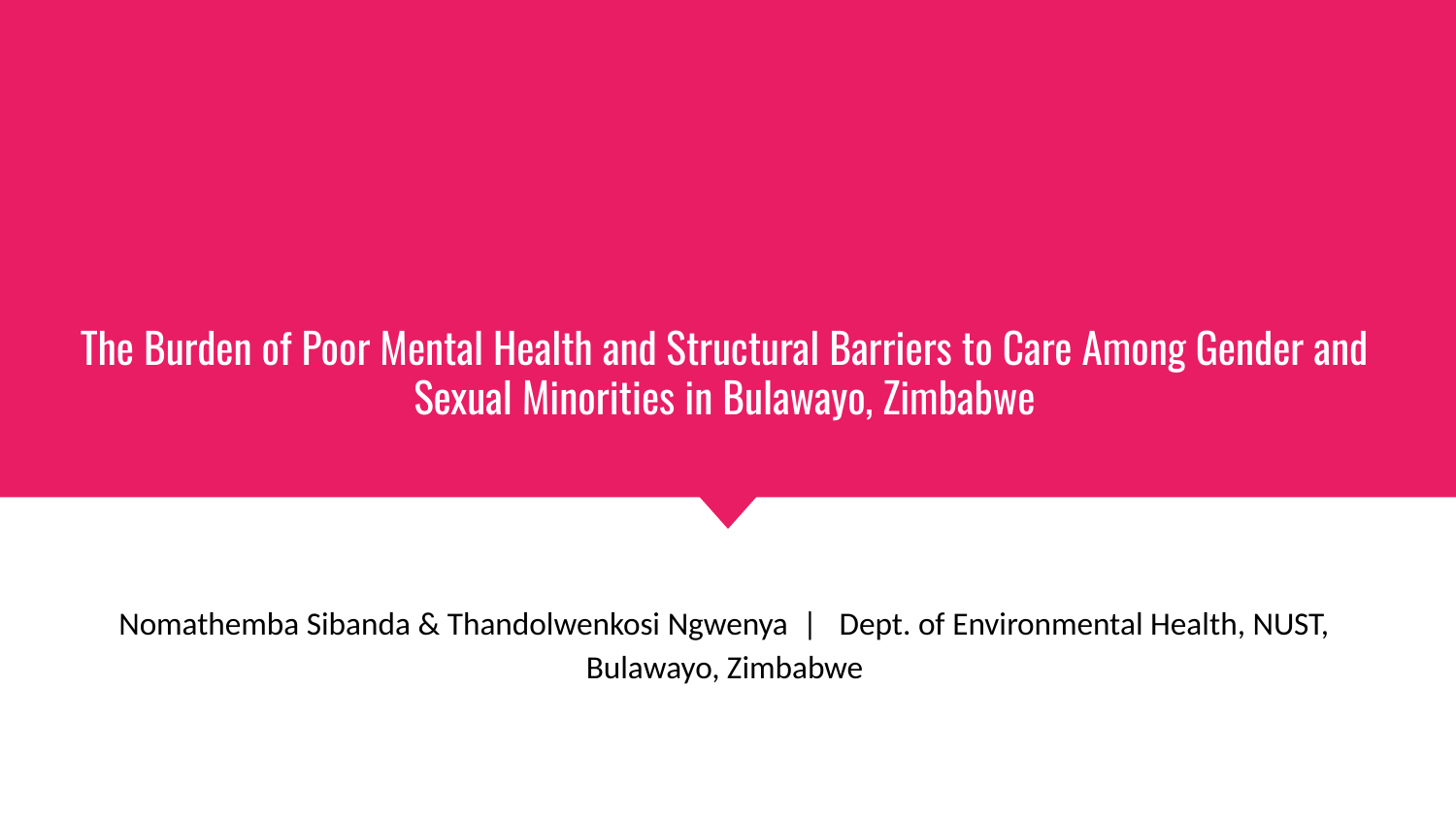

# The Burden of Poor Mental Health and Structural Barriers to Care Among Gender and Sexual Minorities in Bulawayo, Zimbabwe
Nomathemba Sibanda & Thandolwenkosi Ngwenya  |   Dept. of Environmental Health, NUST, Bulawayo, Zimbabwe